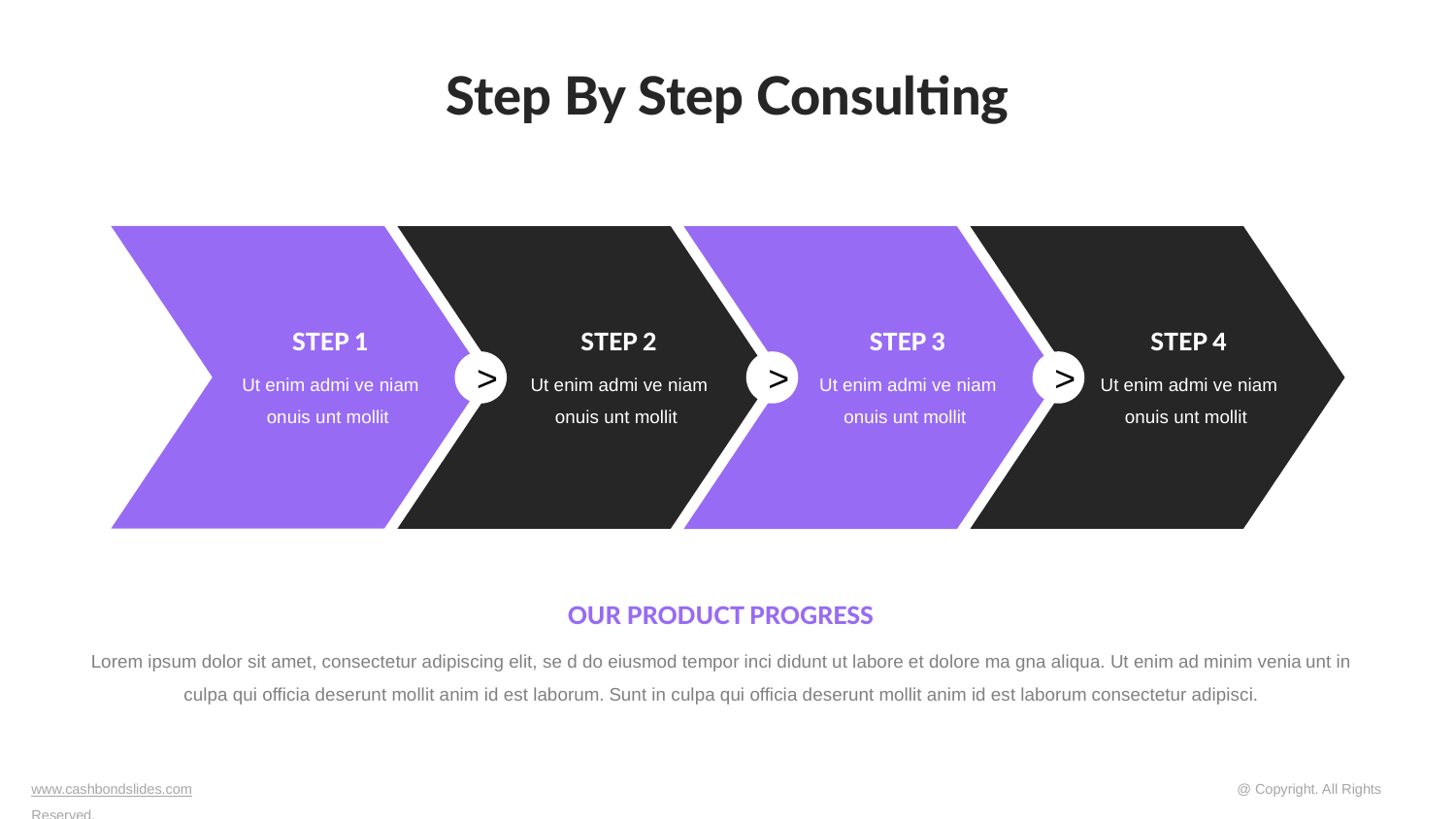

Step By Step Consulting

STEP 1
Ut enim admi ve niam onuis unt mollit
STEP 2
Ut enim admi ve niam onuis unt mollit
STEP 3
Ut enim admi ve niam onuis unt mollit
STEP 4
Ut enim admi ve niam onuis unt mollit
>
>
>
OUR PRODUCT PROGRESS
Lorem ipsum dolor sit amet, consectetur adipiscing elit, se d do eiusmod tempor inci didunt ut labore et dolore ma gna aliqua. Ut enim ad minim venia unt in culpa qui officia deserunt mollit anim id est laborum. Sunt in culpa qui officia deserunt mollit anim id est laborum consectetur adipisci.
www.cashbondslides.com	                                                                                                			                                                @ Copyright. All Rights Reserved.